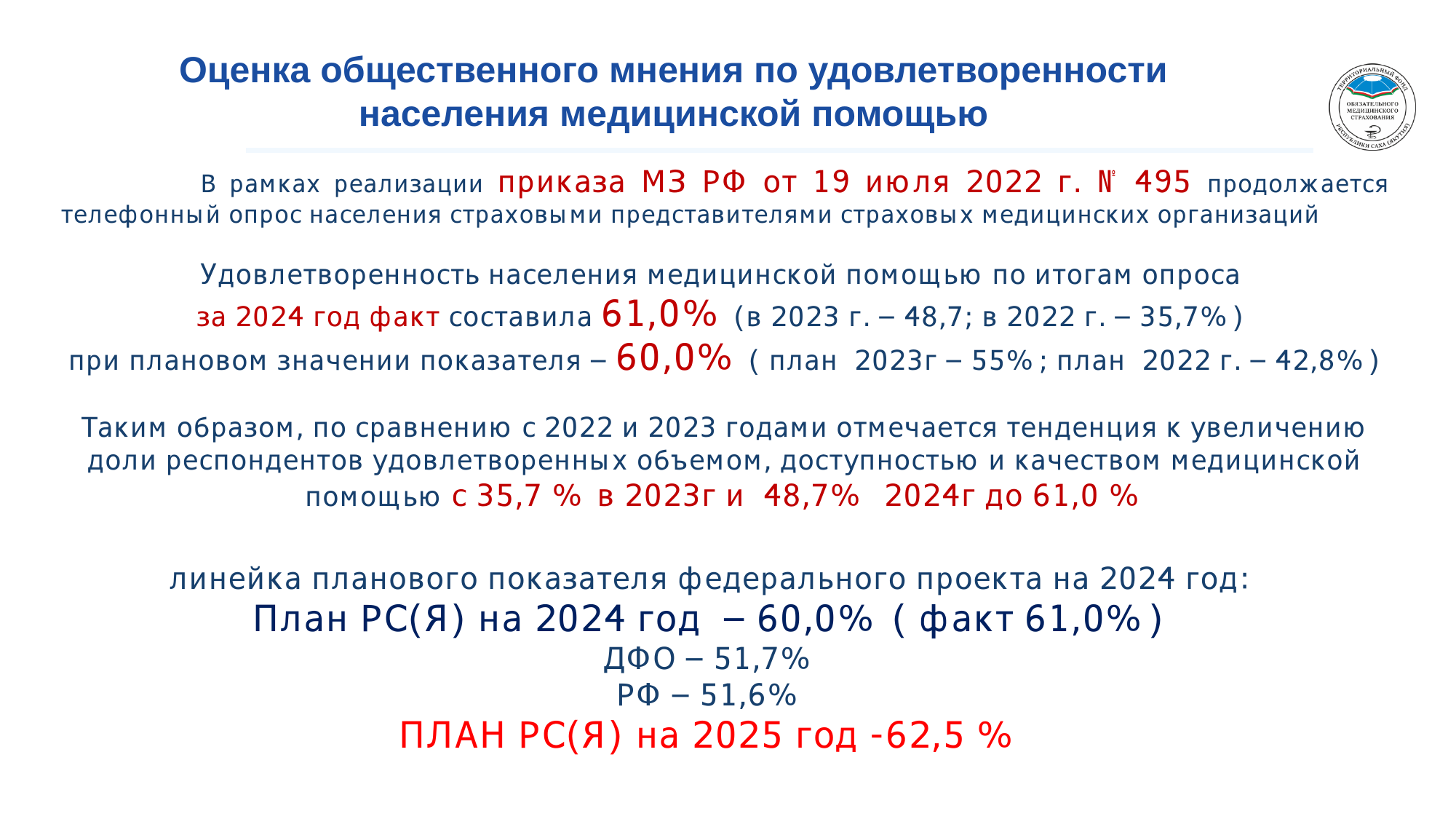

Оценка общественного мнения по удовлетворенности населения медицинской помощью

           В рамках реализации приказа МЗ РФ от 19 июля 2022 г. № 495 продолжается телефонный опрос населения страховыми представителями страховых медицинских организаций

Удовлетворенность населения медицинской помощью по итогам опроса
за 2024 год факт составила 61,0% (в 2023 г. – 48,7; в 2022 г. – 35,7%)
при плановом значении показателя – 60,0% ( план  2023г – 55%; план  2022 г. – 42,8%)

Таким образом, по сравнению с 2022 и 2023 годами отмечается тенденция к увеличению доли респондентов удовлетворенных объемом, доступностью и качеством медицинской помощью с 35,7 % в 2023г и  48,7%  2024г до 61,0 %

линейка планового показателя федерального проекта на 2024 год:
План РС(Я) на 2024 год  – 60,0% ( факт 61,0%)
ДФО – 51,7%
РФ – 51,6%
ПЛАН РС(Я) на 2025 год -62,5 %